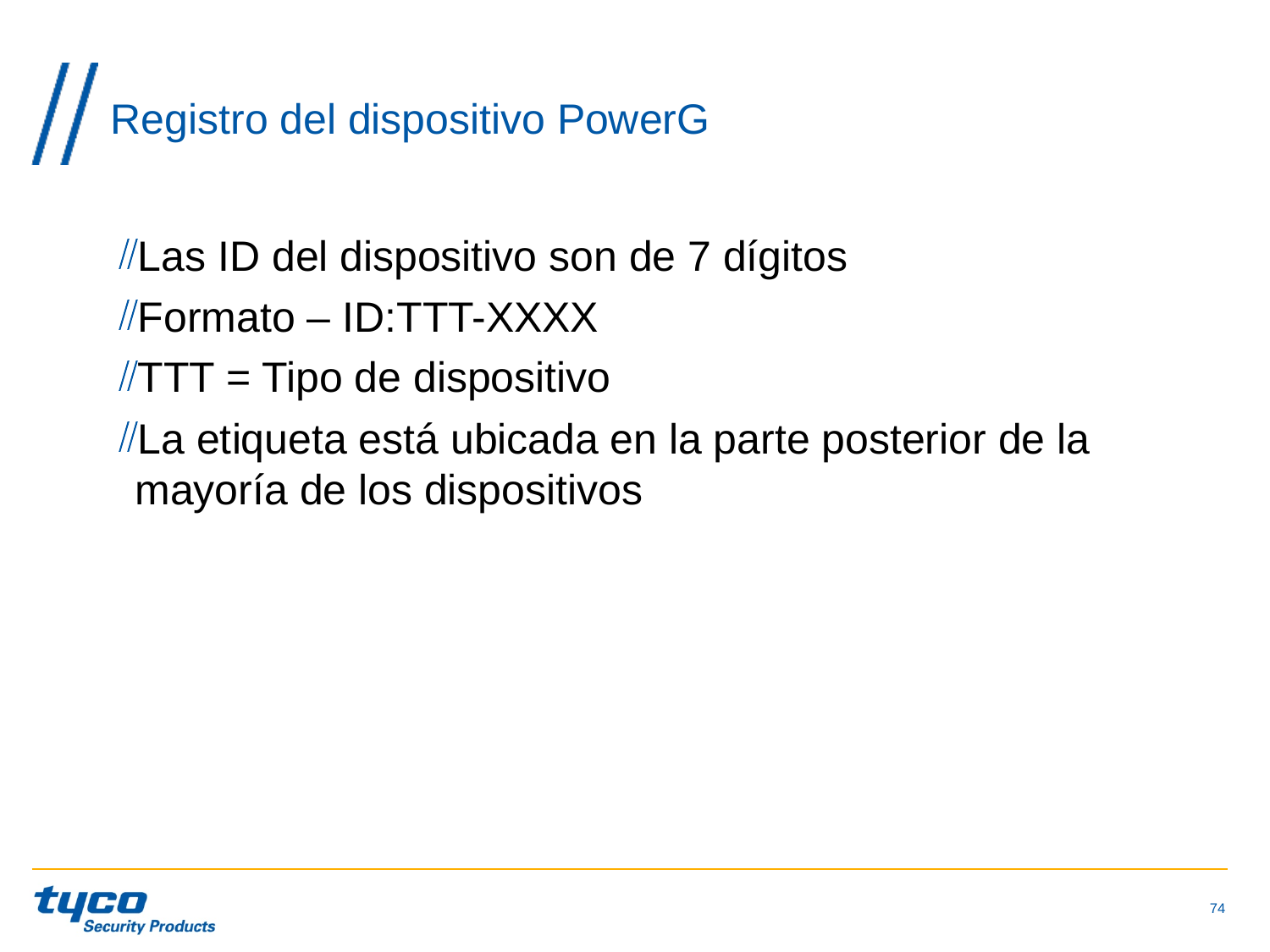

# Registro del dispositivo PowerG
Las ID del dispositivo son de 7 dígitos
Formato – ID:TTT-XXXX
TTT = Tipo de dispositivo
La etiqueta está ubicada en la parte posterior de la mayoría de los dispositivos

74